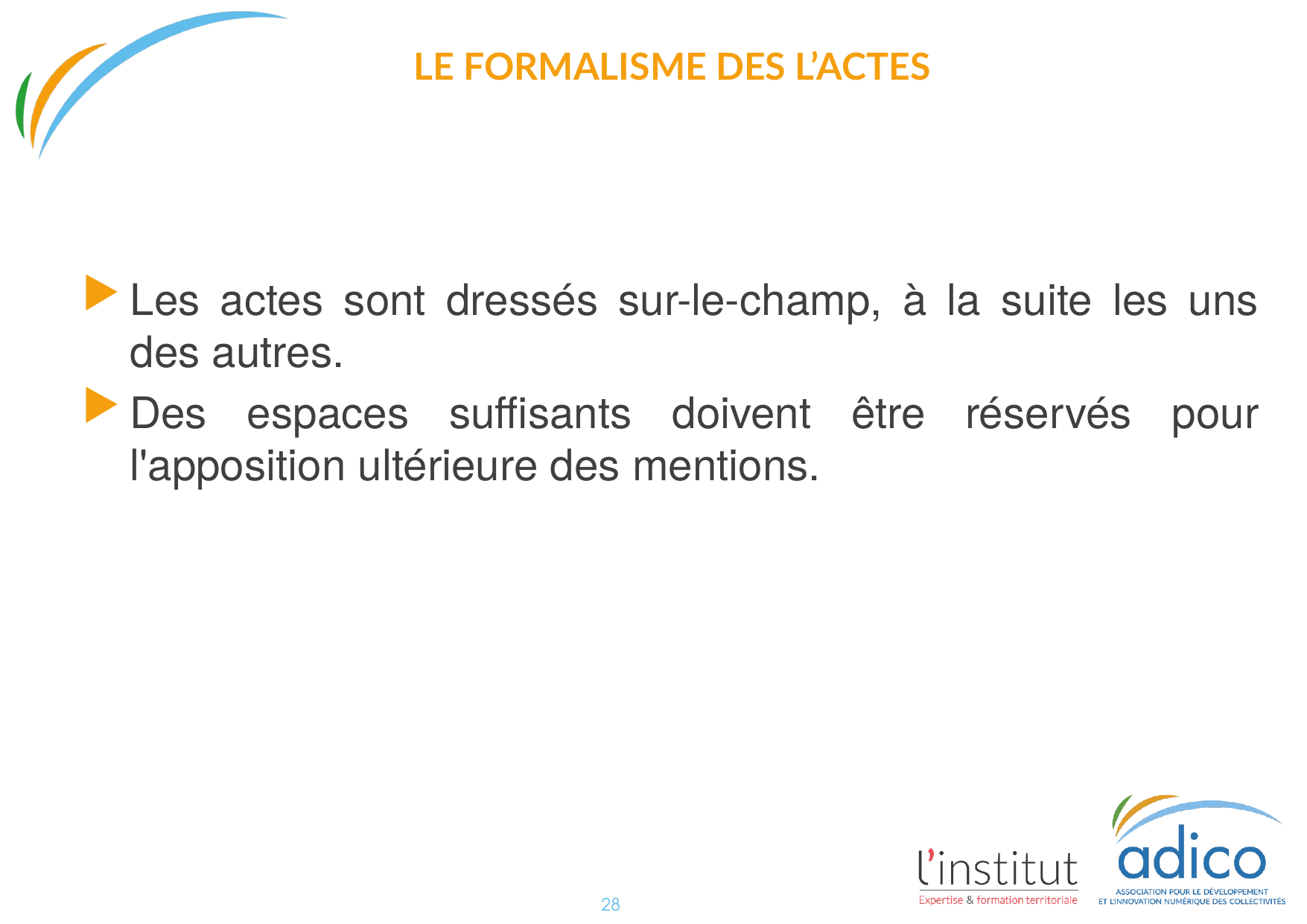

# Le formalisme deS l’acteS

Les actes sont dressés sur-le-champ, à la suite les uns des autres.
Des espaces suffisants doivent être réservés pour l'apposition ultérieure des mentions.